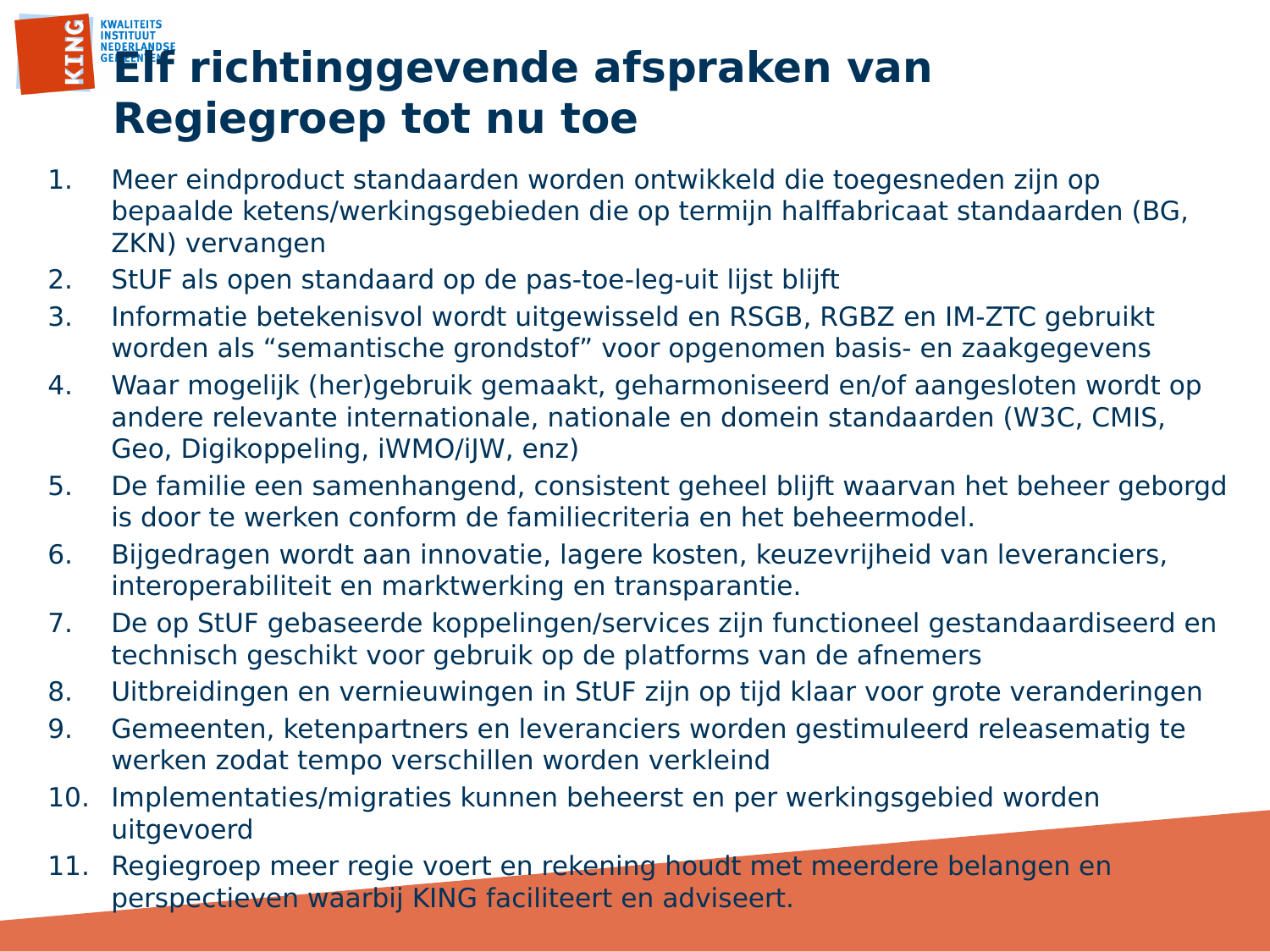

# Elf richtinggevende afspraken van Regiegroep tot nu toe
Meer eindproduct standaarden worden ontwikkeld die toegesneden zijn op bepaalde ketens/werkingsgebieden die op termijn halffabricaat standaarden (BG, ZKN) vervangen
StUF als open standaard op de pas-toe-leg-uit lijst blijft
Informatie betekenisvol wordt uitgewisseld en RSGB, RGBZ en IM-ZTC gebruikt worden als “semantische grondstof” voor opgenomen basis- en zaakgegevens
Waar mogelijk (her)gebruik gemaakt, geharmoniseerd en/of aangesloten wordt op andere relevante internationale, nationale en domein standaarden (W3C, CMIS, Geo, Digikoppeling, iWMO/iJW, enz)
De familie een samenhangend, consistent geheel blijft waarvan het beheer geborgd is door te werken conform de familiecriteria en het beheermodel.
Bijgedragen wordt aan innovatie, lagere kosten, keuzevrijheid van leveranciers, interoperabiliteit en marktwerking en transparantie.
De op StUF gebaseerde koppelingen/services zijn functioneel gestandaardiseerd en technisch geschikt voor gebruik op de platforms van de afnemers
Uitbreidingen en vernieuwingen in StUF zijn op tijd klaar voor grote veranderingen
Gemeenten, ketenpartners en leveranciers worden gestimuleerd releasematig te werken zodat tempo verschillen worden verkleind
Implementaties/migraties kunnen beheerst en per werkingsgebied worden uitgevoerd
Regiegroep meer regie voert en rekening houdt met meerdere belangen en perspectieven waarbij KING faciliteert en adviseert.